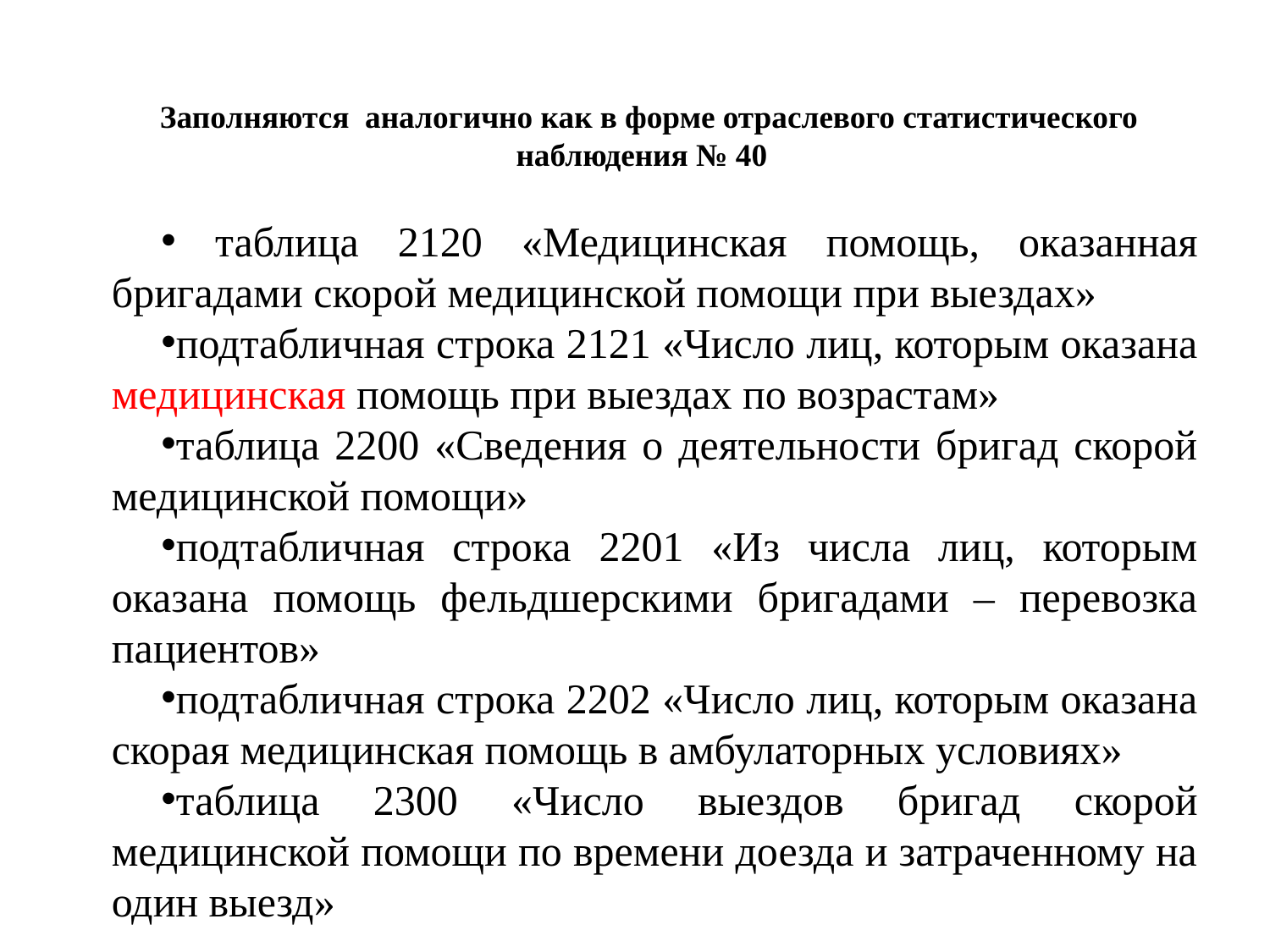

Заполняются  аналогично как в форме отраслевого статистического наблюдения № 40
 таблица 2120 «Медицинская помощь, оказанная бригадами скорой медицинской помощи при выездах»
подтабличная строка 2121 «Число лиц, которым оказана медицинская помощь при выездах по возрастам»
таблица 2200 «Сведения о деятельности бригад скорой медицинской помощи»
подтабличная строка 2201 «Из числа лиц, которым оказана помощь фельдшерскими бригадами – перевозка пациентов»
подтабличная строка 2202 «Число лиц, которым оказана скорая медицинская помощь в амбулаторных условиях»
таблица 2300 «Число выездов бригад скорой медицинской помощи по времени доезда и затраченному на один выезд»